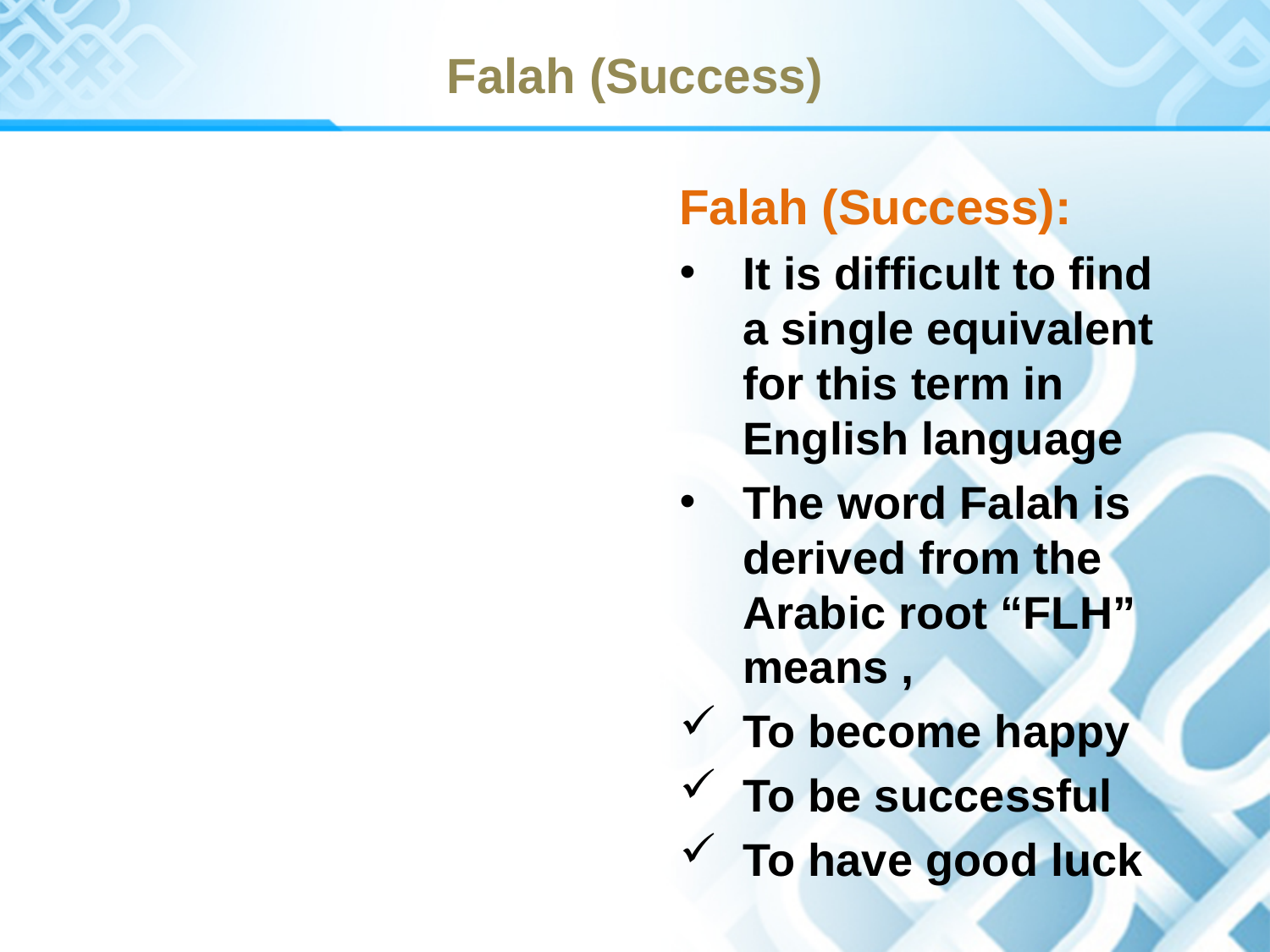

Falah (Success)
Falah (Success):
It is difficult to find a single equivalent for this term in English language
The word Falah is derived from the Arabic root “FLH” means ,
To become happy
To be successful
To have good luck